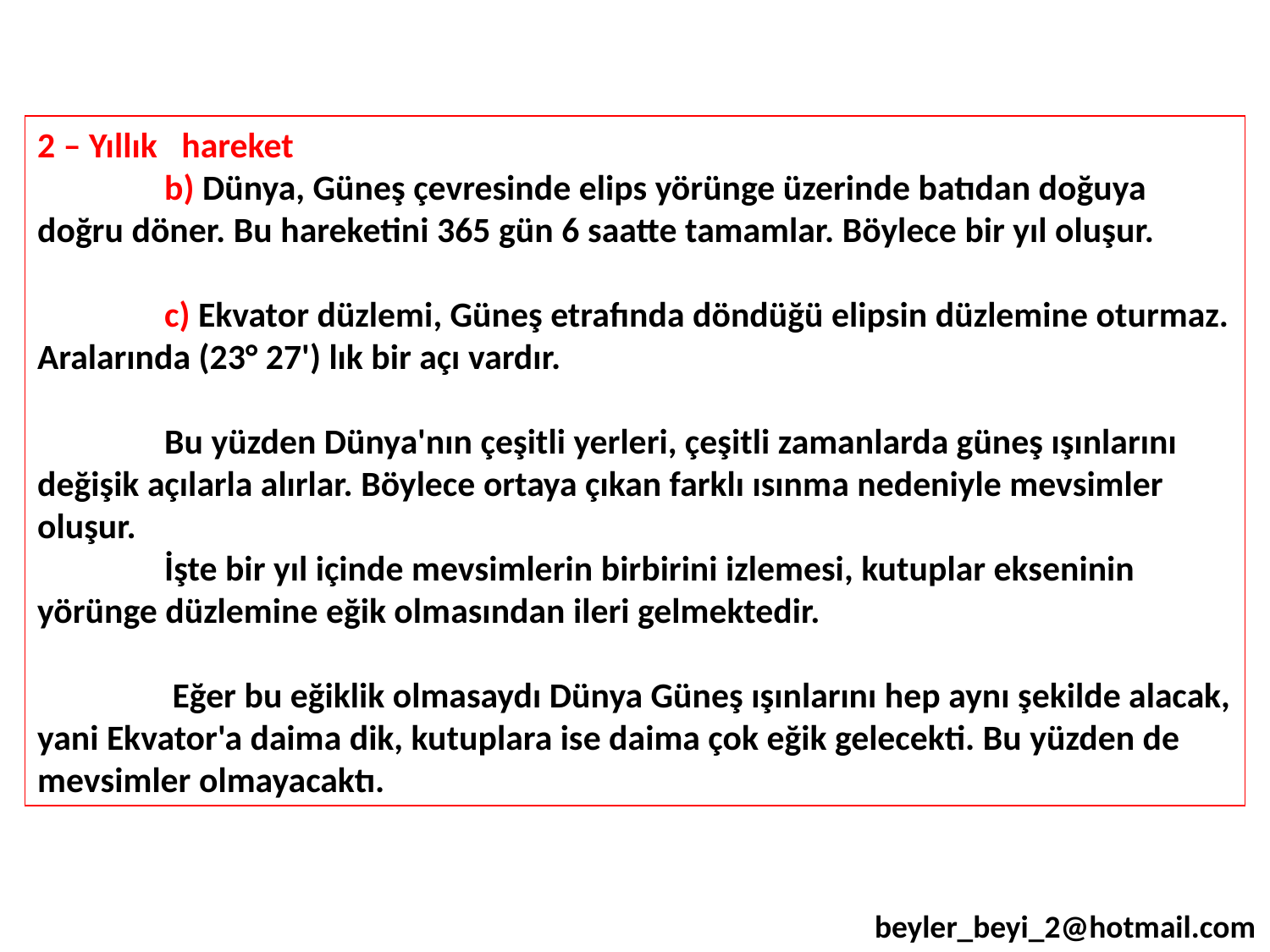

2 – Yıllık   hareket
	b) Dünya, Güneş çevresinde elips yörünge üzerinde batıdan doğuya doğru döner. Bu hareketini 365 gün 6 saatte tamamlar. Böylece bir yıl oluşur.

	c) Ekvator düzlemi, Güneş etrafında döndüğü elipsin düzlemine oturmaz. Aralarında (23° 27') lık bir açı vardır.

	Bu yüzden Dünya'nın çeşitli yerleri, çeşitli zamanlarda güneş ışınlarını değişik açılarla alırlar. Böylece ortaya çıkan farklı ısınma nedeniyle mevsimler oluşur.
	İşte bir yıl içinde mevsimlerin birbirini izlemesi, kutuplar ekseninin yörünge düzlemine eğik olmasından ileri gelmektedir.

	 Eğer bu eğiklik olmasaydı Dünya Güneş ışınlarını hep aynı şekilde alacak, yani Ekvator'a daima dik, kutuplara ise daima çok eğik gelecekti. Bu yüzden de mevsimler olmayacaktı.
beyler_beyi_2@hotmail.com